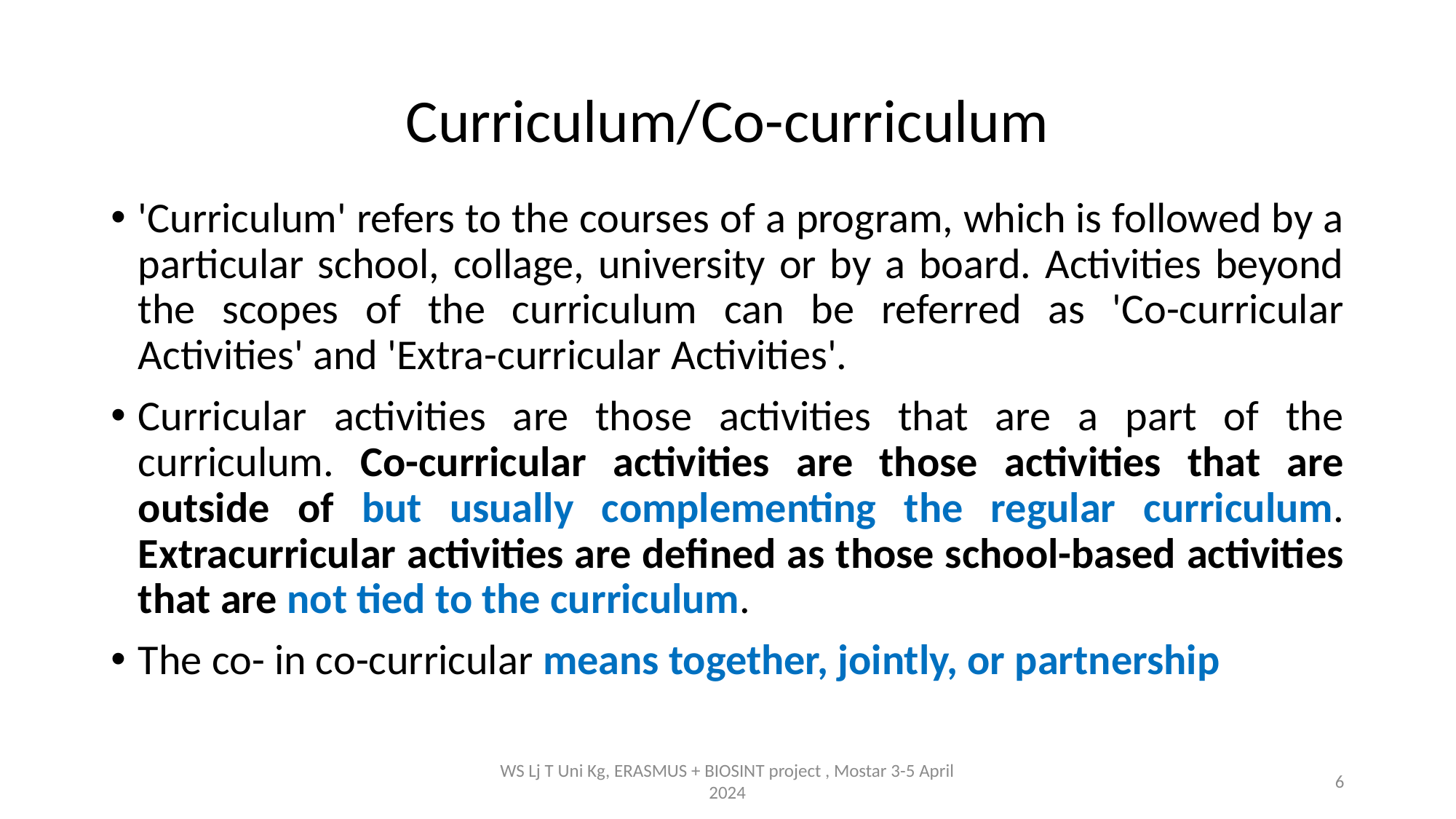

# Curriculum/Co-curriculum
'Curriculum' refers to the courses of a program, which is followed by a particular school, collage, university or by a board. Activities beyond the scopes of the curriculum can be referred as 'Co-curricular Activities' and 'Extra-curricular Activities'.
Curricular activities are those activities that are a part of the curriculum. Co-curricular activities are those activities that are outside of but usually complementing the regular curriculum. Extracurricular activities are defined as those school-based activities that are not tied to the curriculum.
The co- in co-curricular means together, jointly, or partnership
WS Lj T Uni Kg, ERASMUS + BIOSINT project , Mostar 3-5 April 2024
6